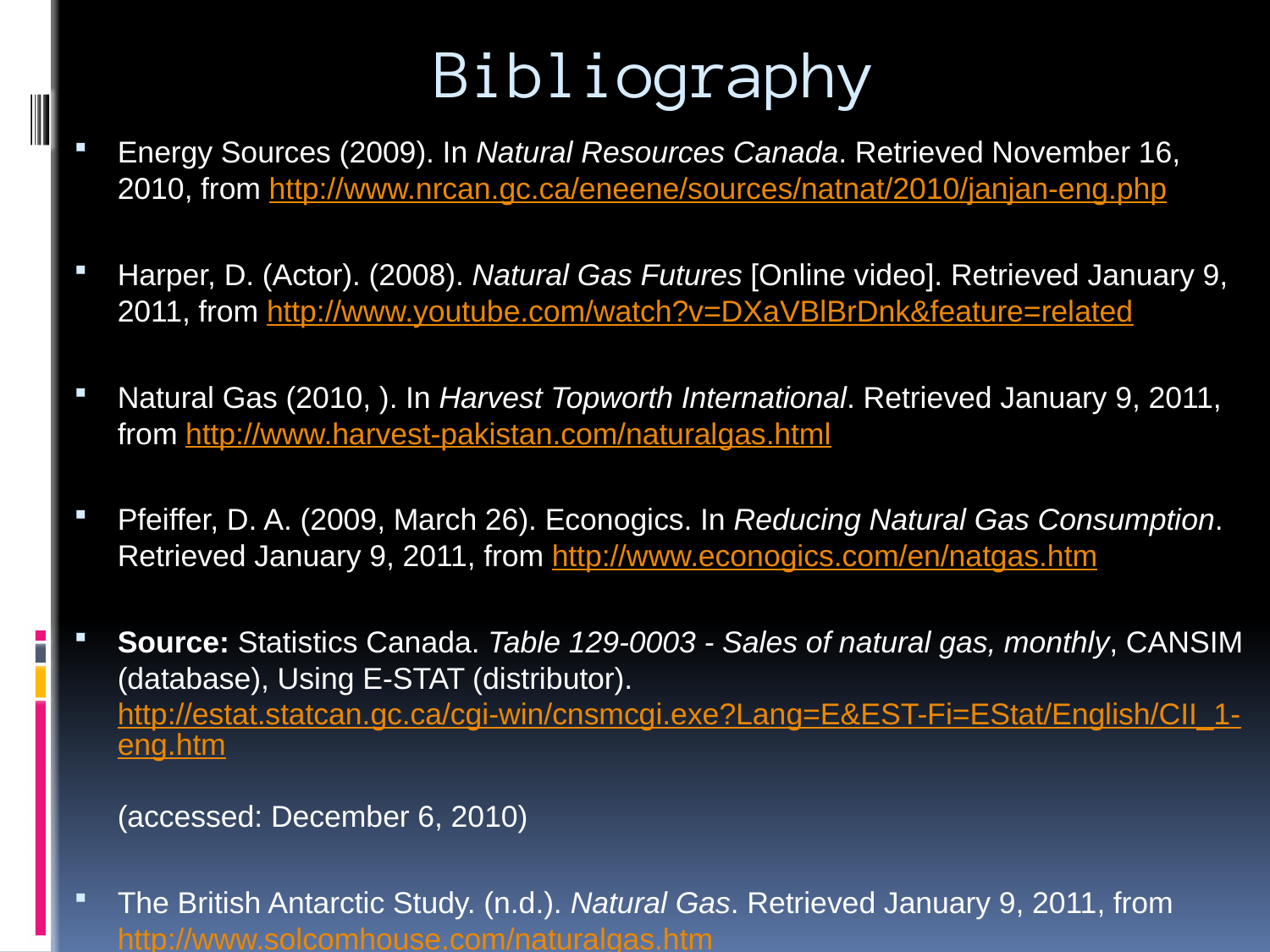

# Bibliography
Energy Sources (2009). In Natural Resources Canada. Retrieved November 16, 2010, from http://www.nrcan.gc.ca/eneene/sources/natnat/2010/janjan-eng.php

Harper, D. (Actor). (2008). Natural Gas Futures [Online video]. Retrieved January 9, 2011, from http://www.youtube.com/watch?v=DXaVBlBrDnk&feature=related

Natural Gas (2010, ). In Harvest Topworth International. Retrieved January 9, 2011, from http://www.harvest-pakistan.com/naturalgas.html

Pfeiffer, D. A. (2009, March 26). Econogics. In Reducing Natural Gas Consumption. Retrieved January 9, 2011, from http://www.econogics.com/en/natgas.htm

Source: Statistics Canada. Table 129-0003 - Sales of natural gas, monthly, CANSIM (database), Using E-STAT (distributor).
http://estat.statcan.gc.ca/cgi-win/cnsmcgi.exe?Lang=E&EST-Fi=EStat/English/CII_1-eng.htm
(accessed: December 6, 2010)

The British Antarctic Study. (n.d.). Natural Gas. Retrieved January 9, 2011, from http://www.solcomhouse.com/naturalgas.htm